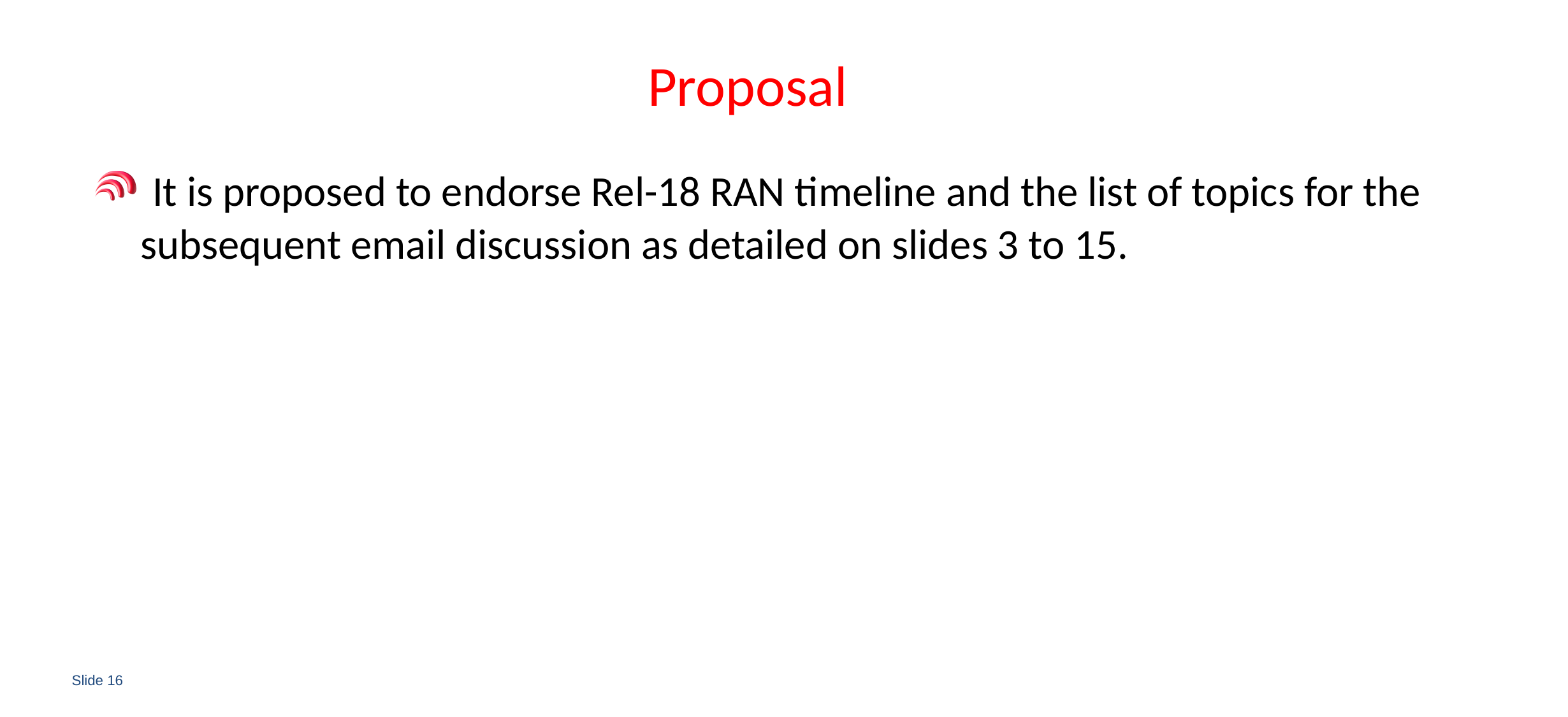

# Proposal
 It is proposed to endorse Rel-18 RAN timeline and the list of topics for the subsequent email discussion as detailed on slides 3 to 15.